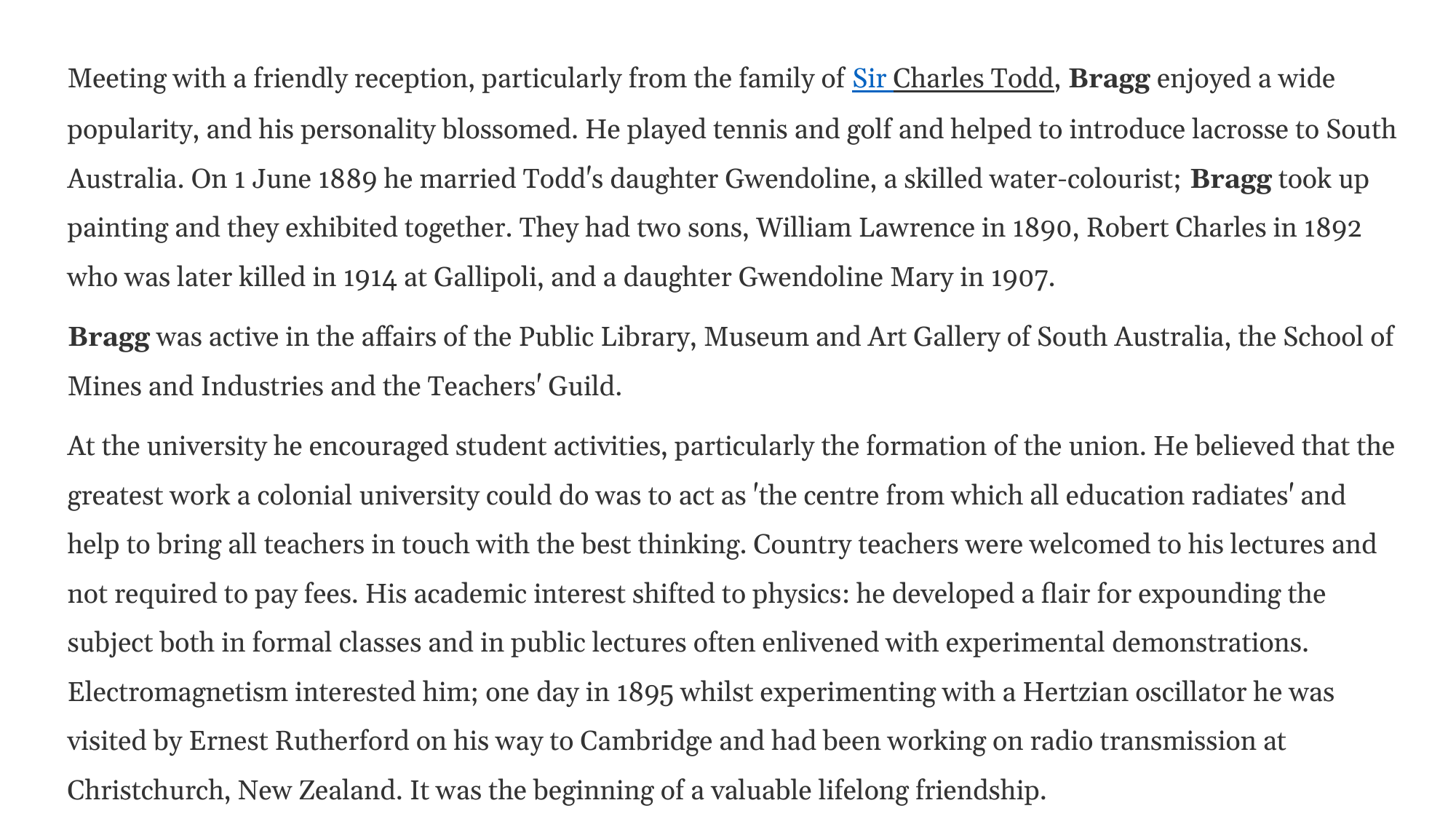

Meeting with a friendly reception, particularly from the family of Sir Charles Todd, Bragg enjoyed a wide popularity, and his personality blossomed. He played tennis and golf and helped to introduce lacrosse to South Australia. On 1 June 1889 he married Todd's daughter Gwendoline, a skilled water-colourist; Bragg took up painting and they exhibited together. They had two sons, William Lawrence in 1890, Robert Charles in 1892 who was later killed in 1914 at Gallipoli, and a daughter Gwendoline Mary in 1907.
Bragg was active in the affairs of the Public Library, Museum and Art Gallery of South Australia, the School of Mines and Industries and the Teachers' Guild.
At the university he encouraged student activities, particularly the formation of the union. He believed that the greatest work a colonial university could do was to act as 'the centre from which all education radiates' and help to bring all teachers in touch with the best thinking. Country teachers were welcomed to his lectures and not required to pay fees. His academic interest shifted to physics: he developed a flair for expounding the subject both in formal classes and in public lectures often enlivened with experimental demonstrations. Electromagnetism interested him; one day in 1895 whilst experimenting with a Hertzian oscillator he was visited by Ernest Rutherford on his way to Cambridge and had been working on radio transmission at Christchurch, New Zealand. It was the beginning of a valuable lifelong friendship.